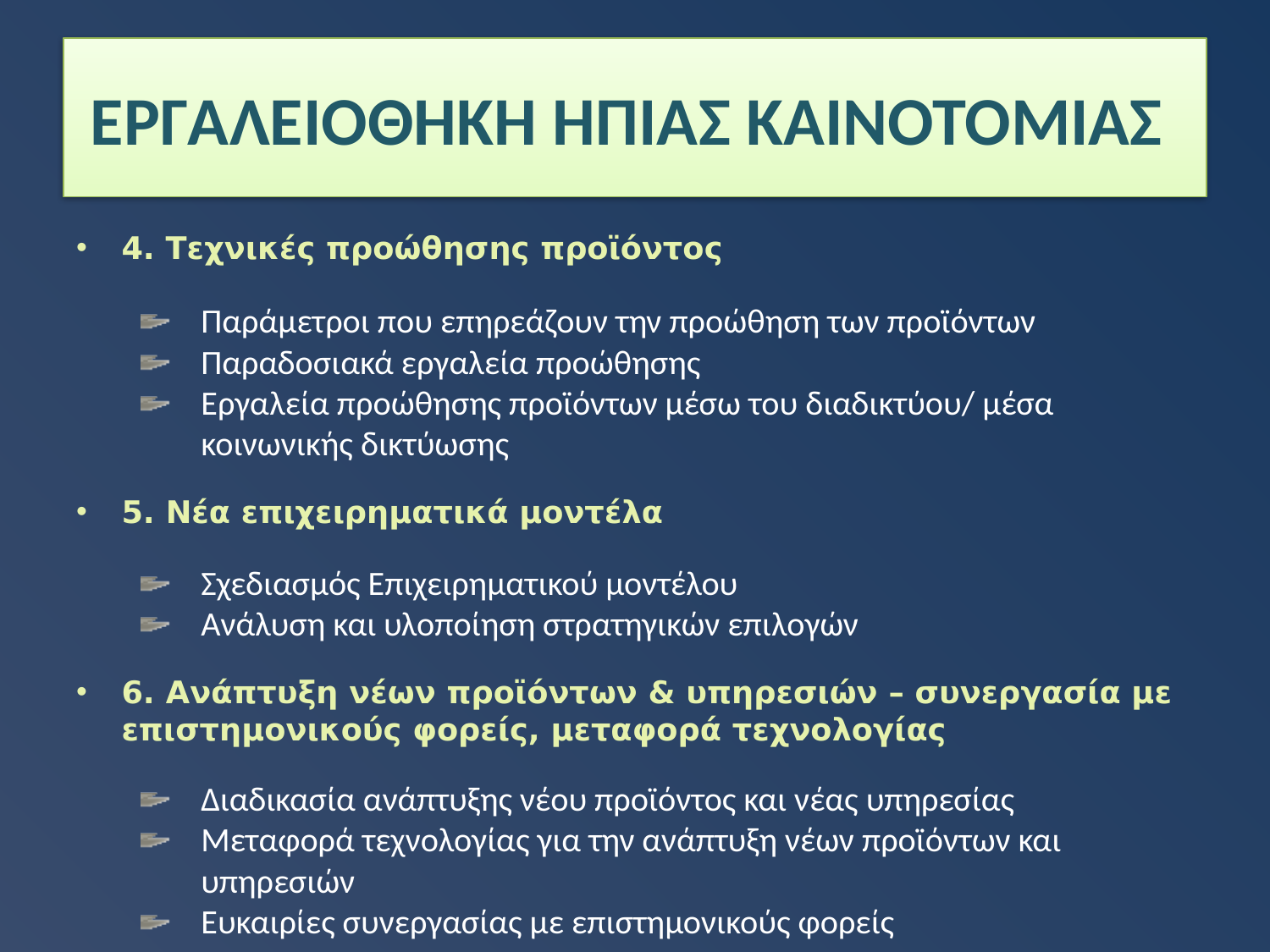

# ΕΡΓΑΛΕΙΟΘΗΚΗ ΗΠΙΑΣ ΚΑΙΝΟΤΟΜΙΑΣ
4. Τεχνικές προώθησης προϊόντος

Παράμετροι που επηρεάζουν την προώθηση των προϊόντων
Παραδοσιακά εργαλεία προώθησης
Εργαλεία προώθησης προϊόντων μέσω του διαδικτύου/ μέσα κοινωνικής δικτύωσης

5. Nέα επιχειρηματικά μοντέλα

Σχεδιασμός Επιχειρηματικού μοντέλου
Ανάλυση και υλοποίηση στρατηγικών επιλογών

6. Aνάπτυξη νέων προϊόντων & υπηρεσιών – συνεργασία με επιστημονικούς φορείς, μεταφορά τεχνολογίας

Διαδικασία ανάπτυξης νέου προϊόντος και νέας υπηρεσίας
Μεταφορά τεχνολογίας για την ανάπτυξη νέων προϊόντων και υπηρεσιών
Ευκαιρίες συνεργασίας με επιστημονικούς φορείς